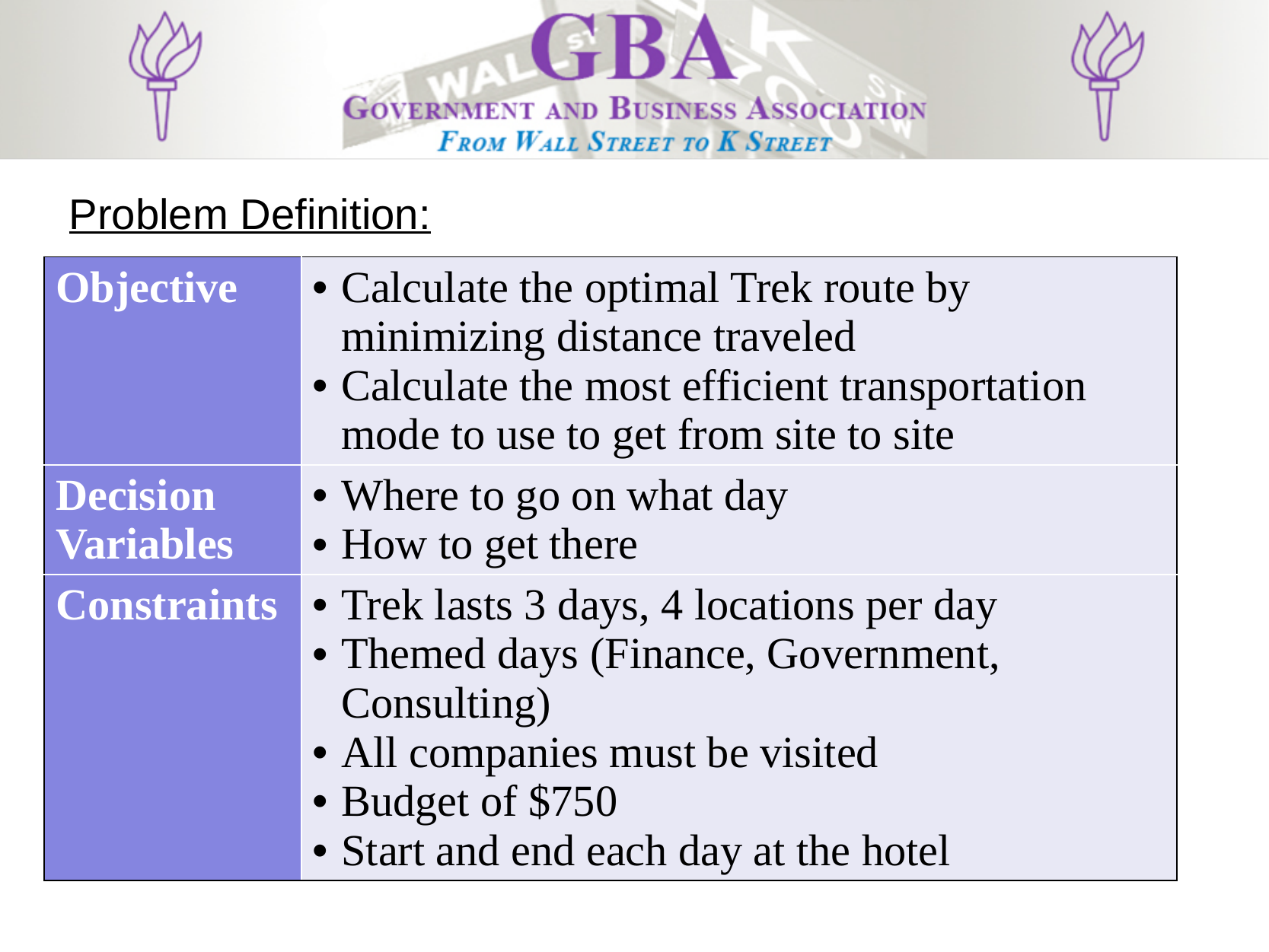

Problem Definition:
| Objective | Calculate the optimal Trek route by minimizing distance traveled Calculate the most efficient transportation mode to use to get from site to site |
| --- | --- |
| Decision Variables | Where to go on what day How to get there |
| Constraints | Trek lasts 3 days, 4 locations per day Themed days (Finance, Government, Consulting) All companies must be visited Budget of $750 Start and end each day at the hotel |